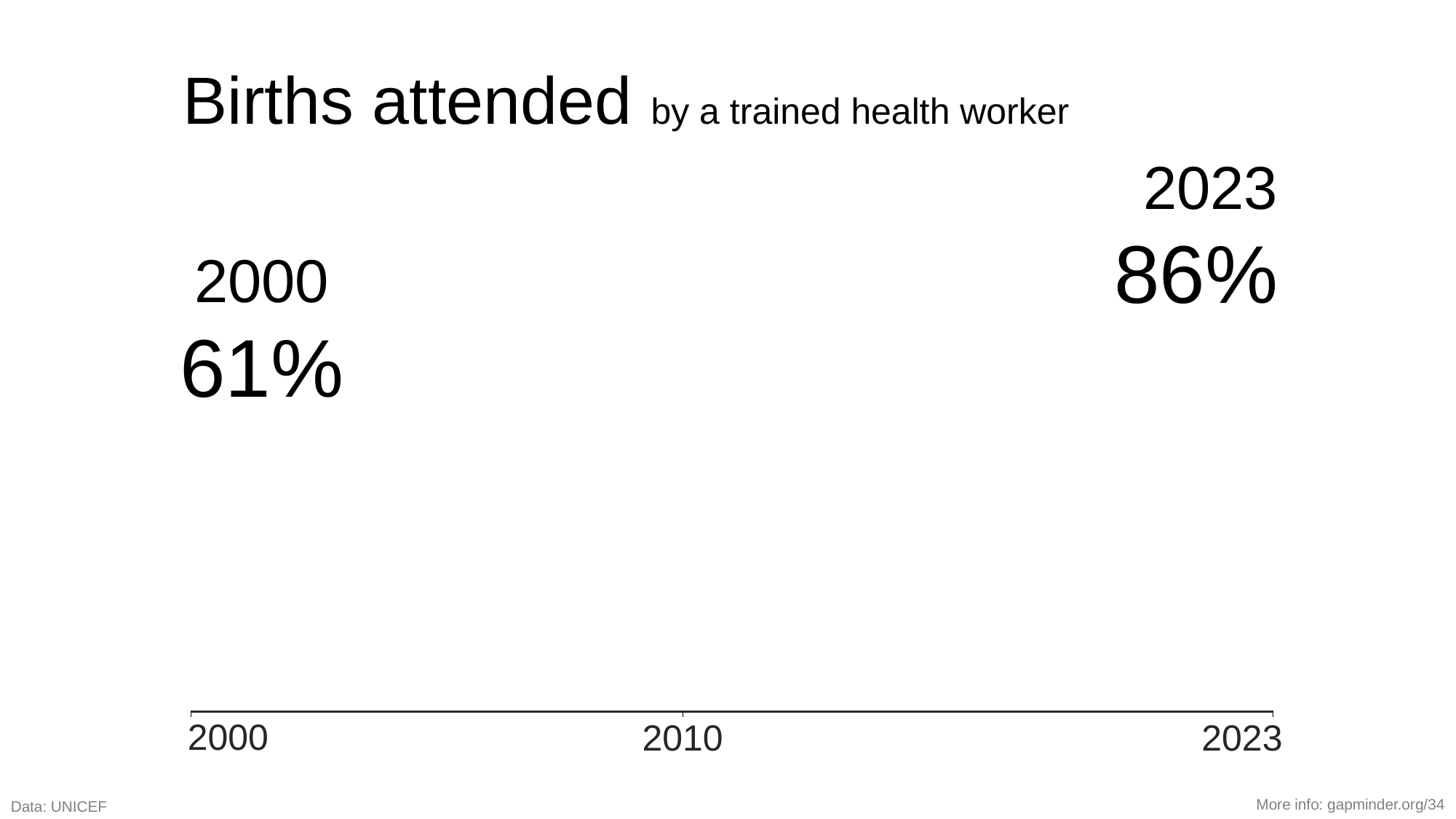

Births attended by a trained health worker

2023
86%
2000
61%

2000
2010
2023

More info: gapminder.org/34
Data: UNICEF